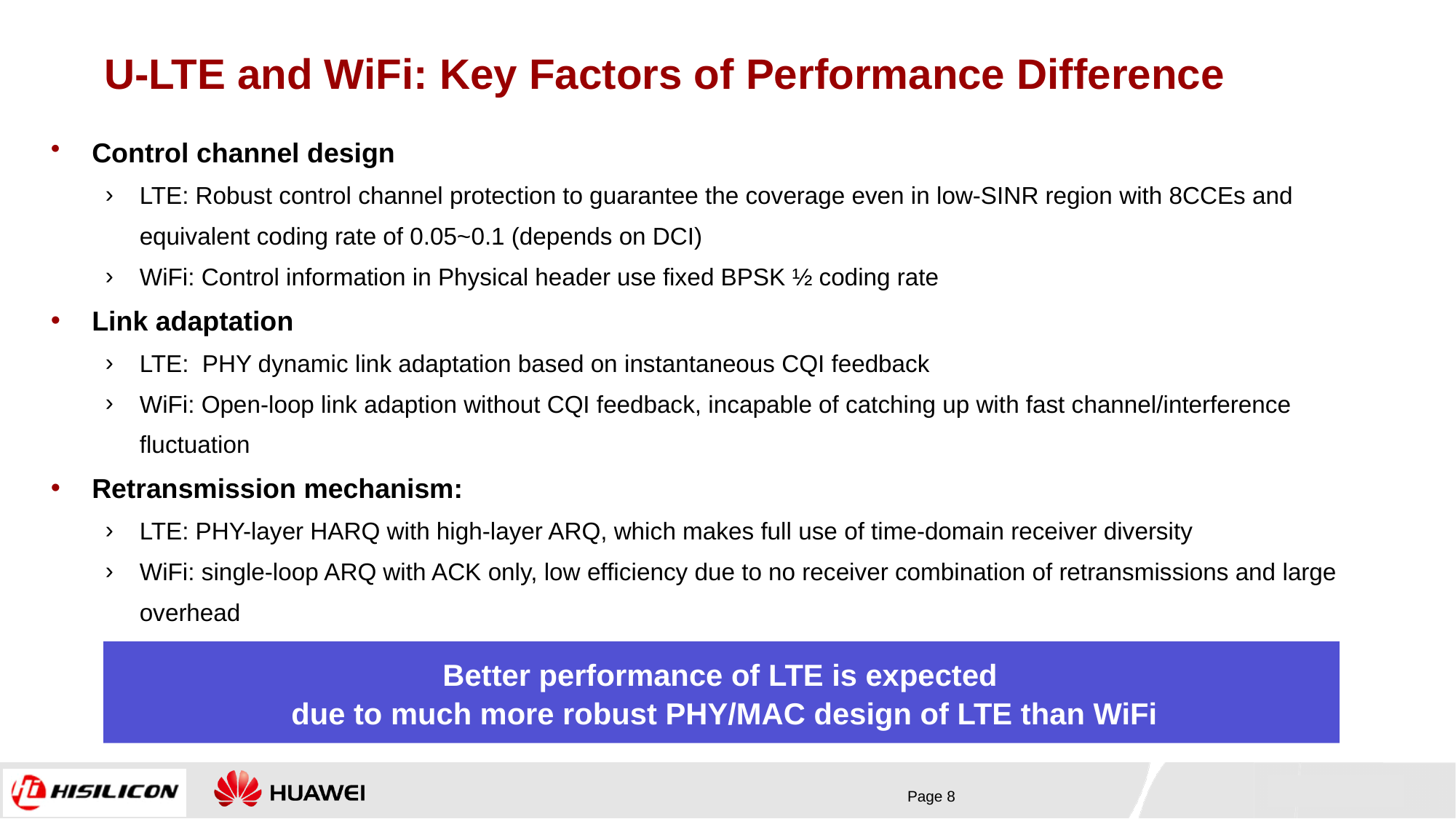

# U-LTE and WiFi: Key Factors of Performance Difference

Control channel design
LTE: Robust control channel protection to guarantee the coverage even in low-SINR region with 8CCEs and equivalent coding rate of 0.05~0.1 (depends on DCI)
WiFi: Control information in Physical header use fixed BPSK ½ coding rate
Link adaptation
LTE:  PHY dynamic link adaptation based on instantaneous CQI feedback
WiFi: Open-loop link adaption without CQI feedback, incapable of catching up with fast channel/interference fluctuation
Retransmission mechanism:
LTE: PHY-layer HARQ with high-layer ARQ, which makes full use of time-domain receiver diversity
WiFi: single-loop ARQ with ACK only, low efficiency due to no receiver combination of retransmissions and large overhead

Better performance of LTE is expected
due to much more robust PHY/MAC design of LTE than WiFi